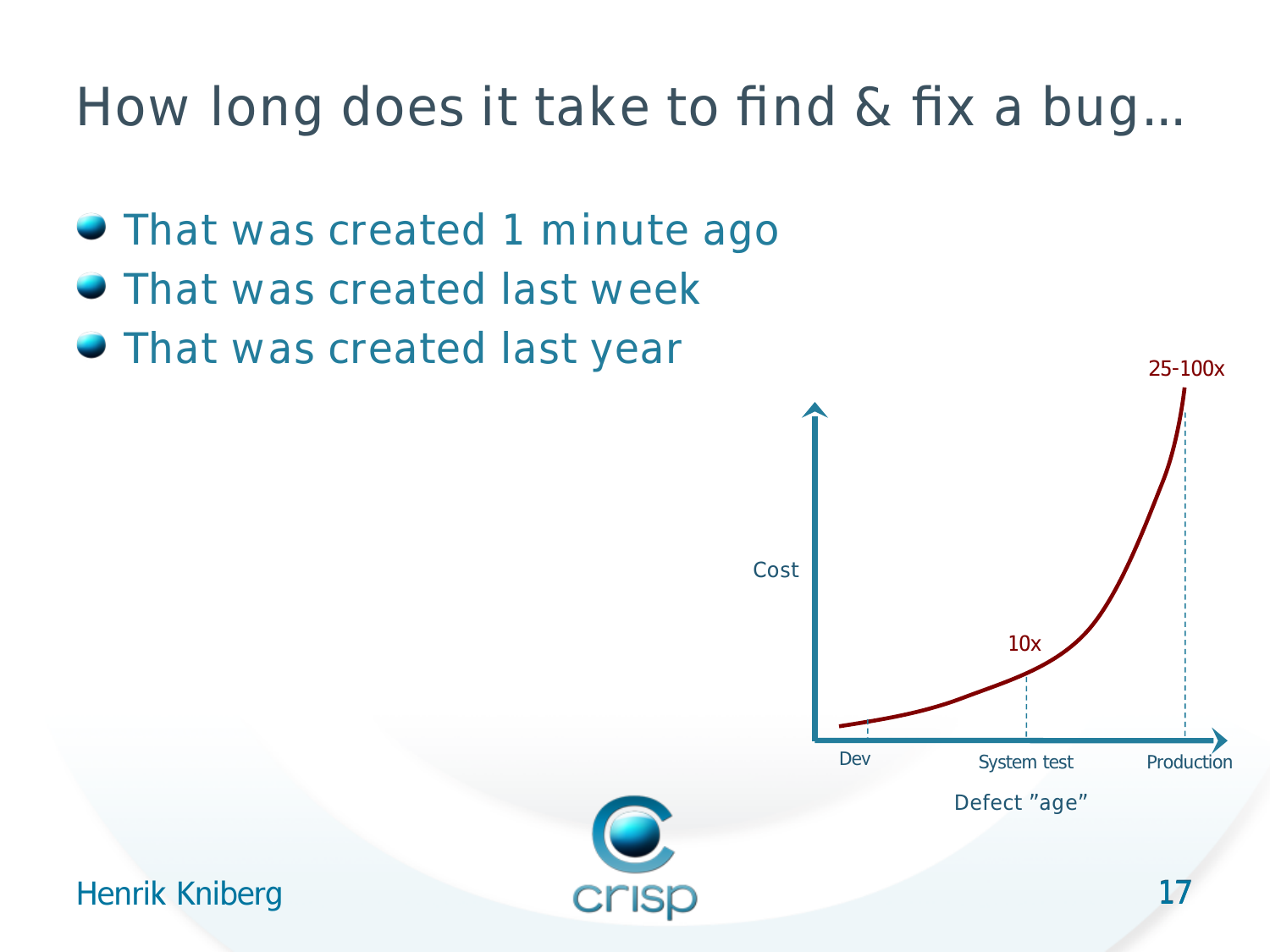

# How long does it take to find & fix a bug…
That was created 1 minute ago
That was created last week
That was created last year

25-100x

Cost
10x
Dev
System test
Production
Defect ”age”
17
Henrik Kniberg